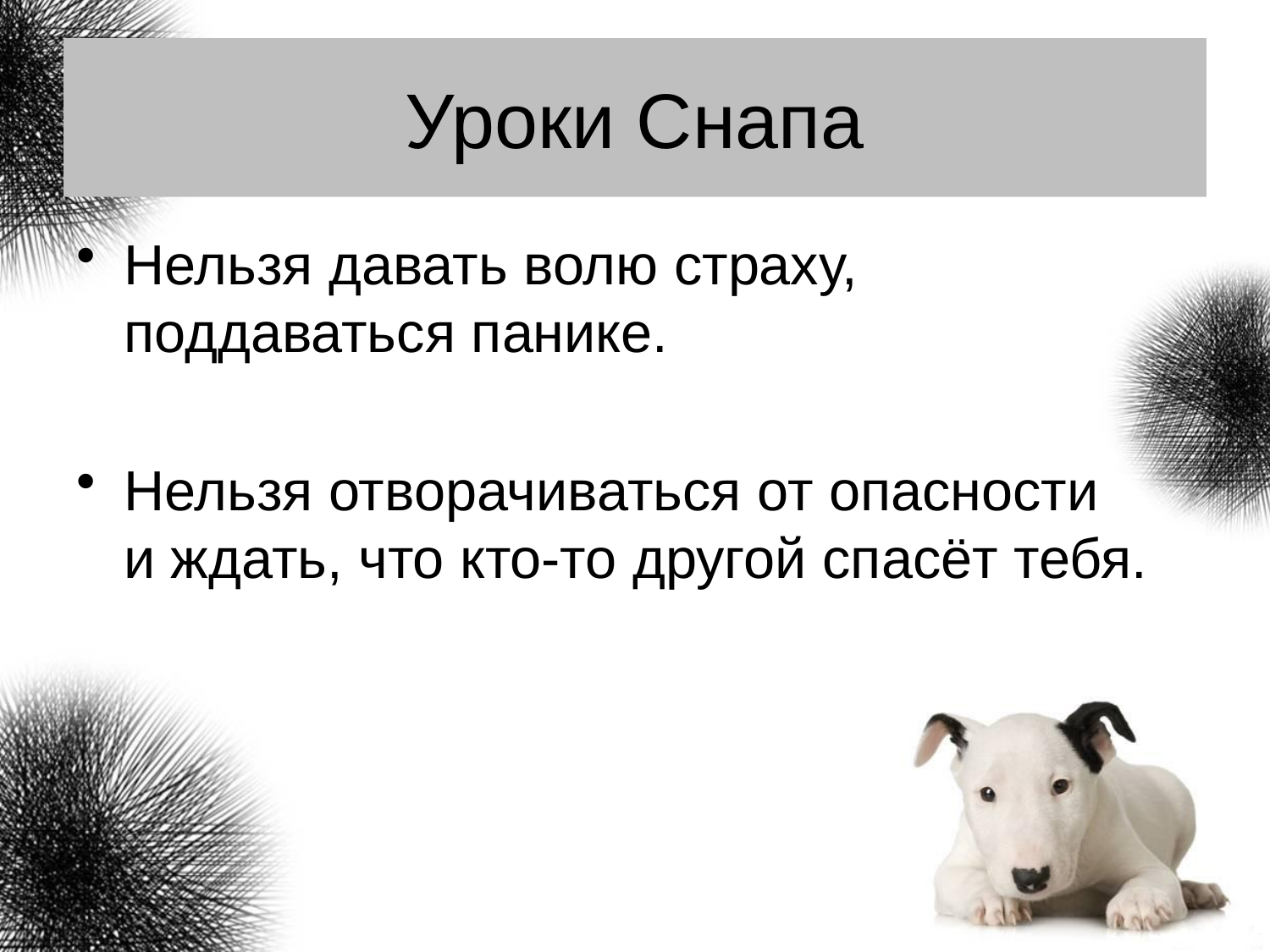

# Уроки Снапа
Нельзя давать волю страху, поддаваться панике.

Нельзя отворачиваться от опасности    и ждать, что кто-то другой спасёт тебя.